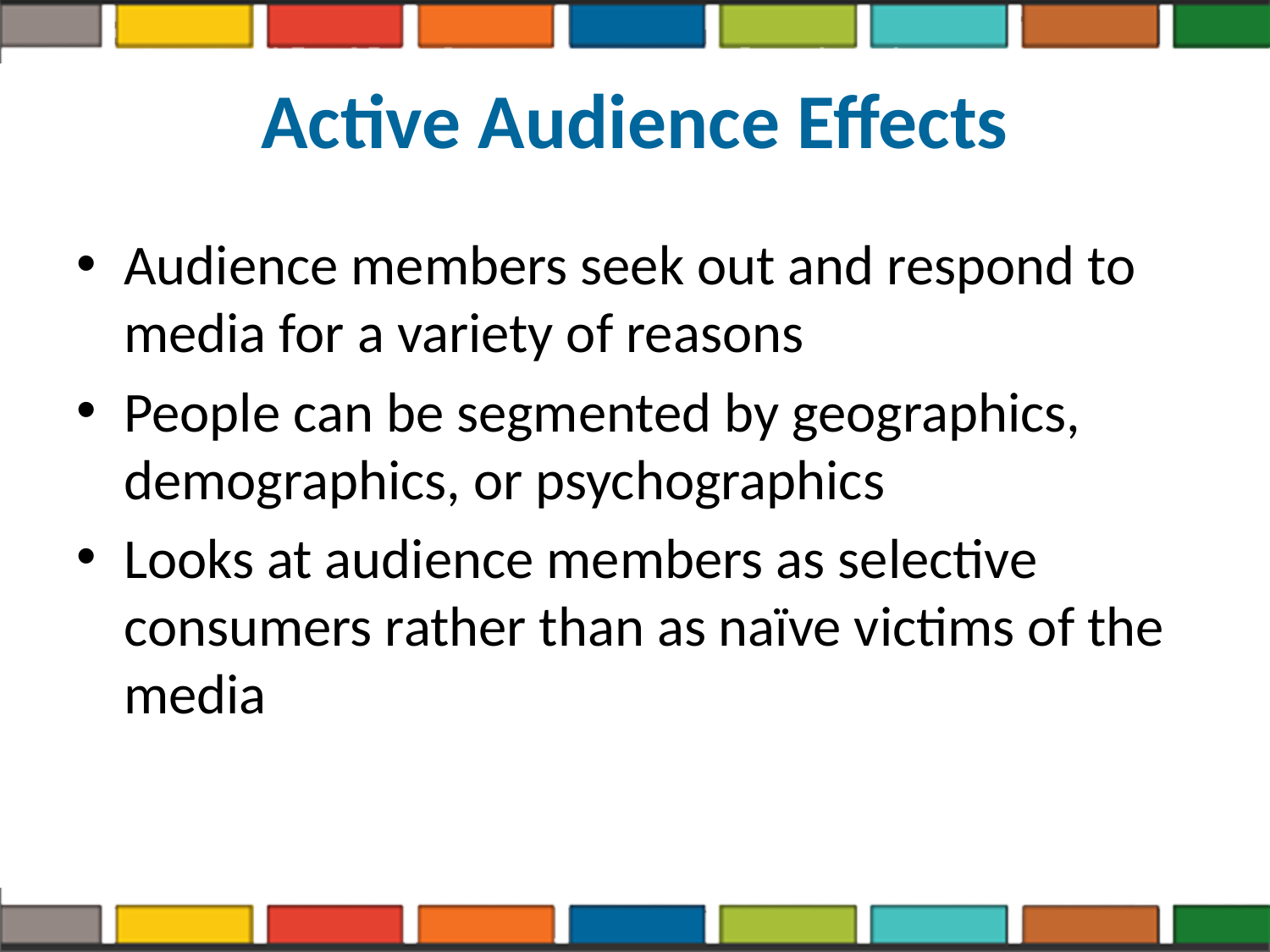

# Active Audience Effects
Audience members seek out and respond to media for a variety of reasons
People can be segmented by geographics, demographics, or psychographics
Looks at audience members as selective consumers rather than as naïve victims of the media